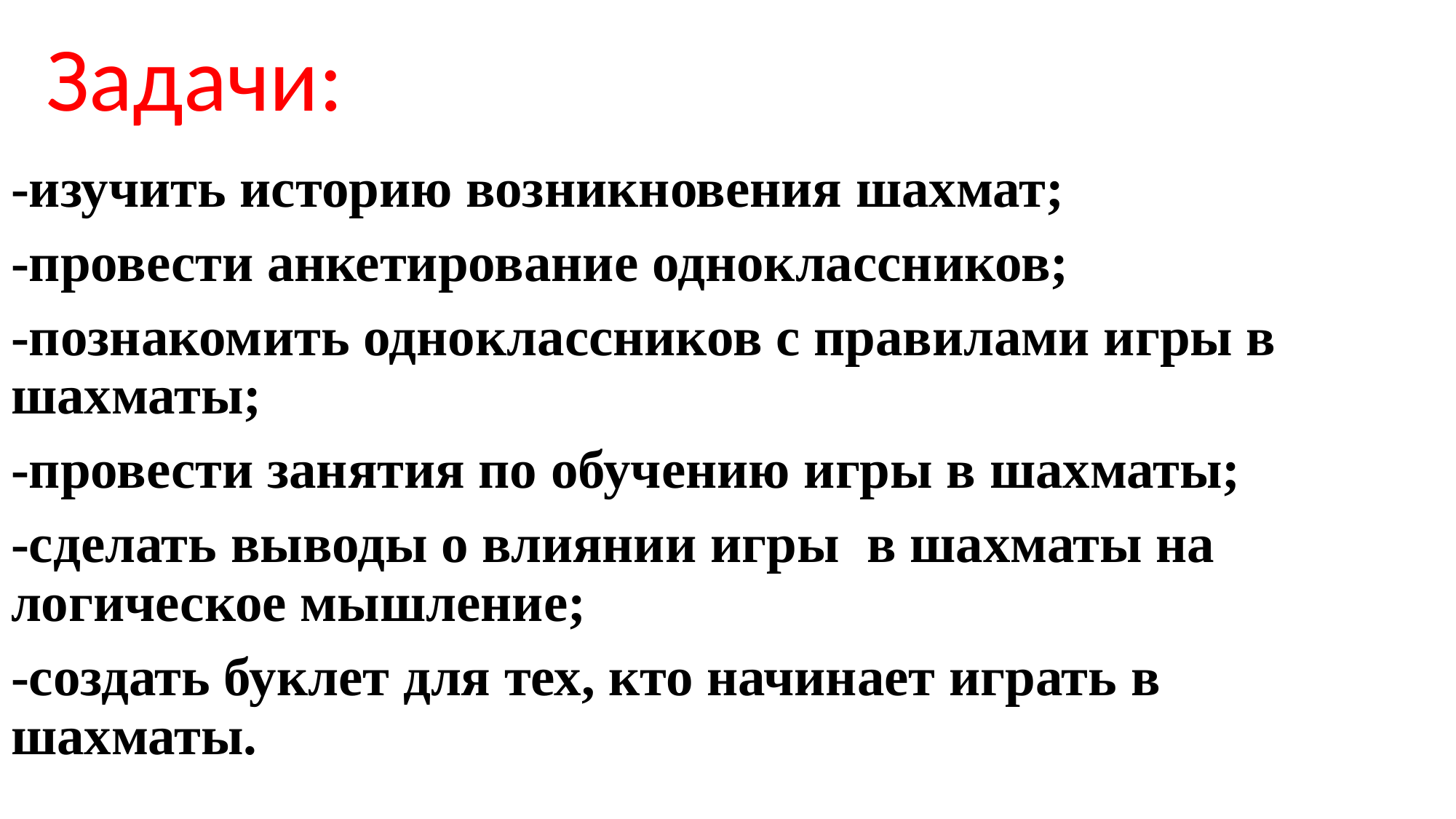

# Задачи:
-изучить историю возникновения шахмат;
-провести анкетирование одноклассников;
-познакомить одноклассников с правилами игры в шахматы;
-провести занятия по обучению игры в шахматы;
-сделать выводы о влиянии игры  в шахматы на логическое мышление;
-создать буклет для тех, кто начинает играть в шахматы.